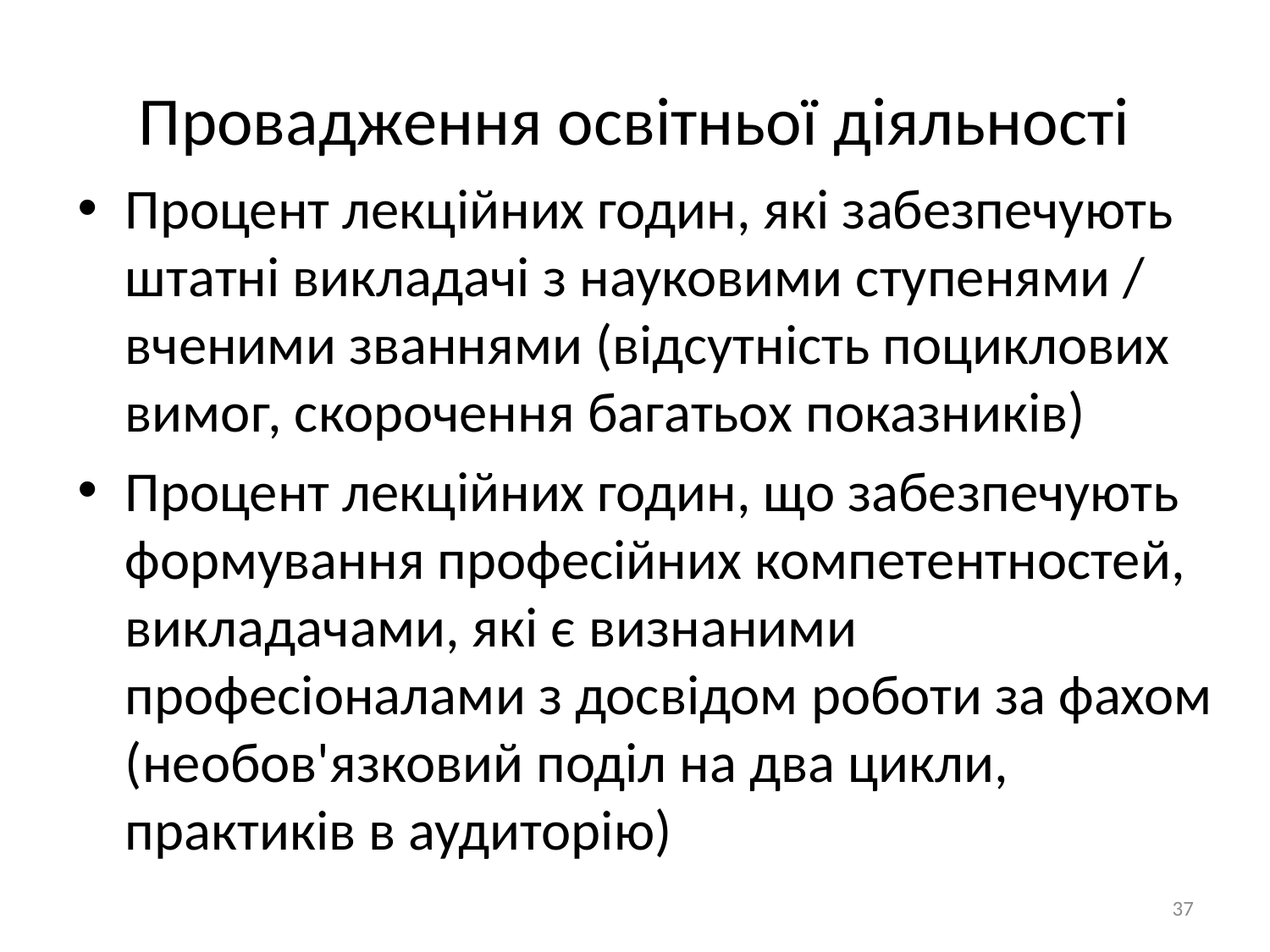

# Провадження освітньої діяльності
Процент лекційних годин, які забезпечують штатні викладачі з науковими ступенями / вченими званнями (відсутність поциклових вимог, скорочення багатьох показників)
Процент лекційних годин, що забезпечують формування професійних компетентностей, викладачами, які є визнаними професіоналами з досвідом роботи за фахом (необов'язковий поділ на два цикли, практиків в аудиторію)
37